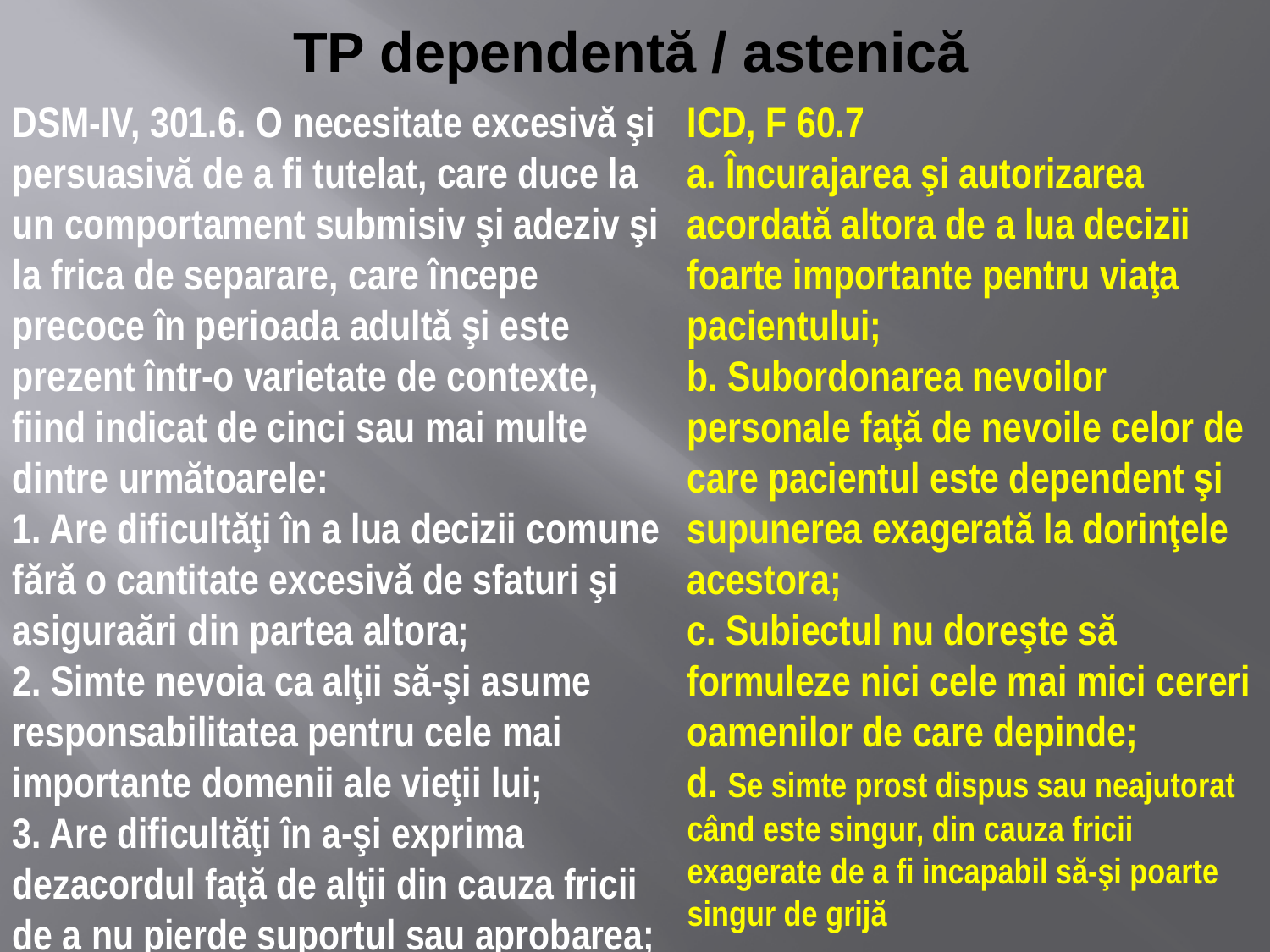

# TP dependentă / astenică
DSM-IV, 301.6. O necesitate excesivă şi persuasivă de a fi tutelat, care duce la un comportament submisiv şi adeziv şi la frica de separare, care începe precoce în perioada adultă şi este prezent într-o varietate de contexte, fiind indicat de cinci sau mai multe dintre următoarele:
1. Are dificultăţi în a lua decizii comune fără o cantitate excesivă de sfaturi şi asiguraări din partea altora;
2. Simte nevoia ca alţii să-şi asume responsabilitatea pentru cele mai importante domenii ale vieţii lui;
3. Are dificultăţi în a-şi exprima dezacordul faţă de alţii din cauza fricii de a nu pierde suportul sau aprobarea;
ICD, F 60.7
a. Încurajarea şi autorizarea acordată altora de a lua decizii foarte importante pentru viaţa pacientului;
b. Subordonarea nevoilor personale faţă de nevoile celor de care pacientul este dependent şi supunerea exagerată la dorinţele acestora;
c. Subiectul nu doreşte să formuleze nici cele mai mici cereri oamenilor de care depinde;
d. Se simte prost dispus sau neajutorat când este singur, din cauza fricii exagerate de a fi incapabil să-şi poarte singur de grijă